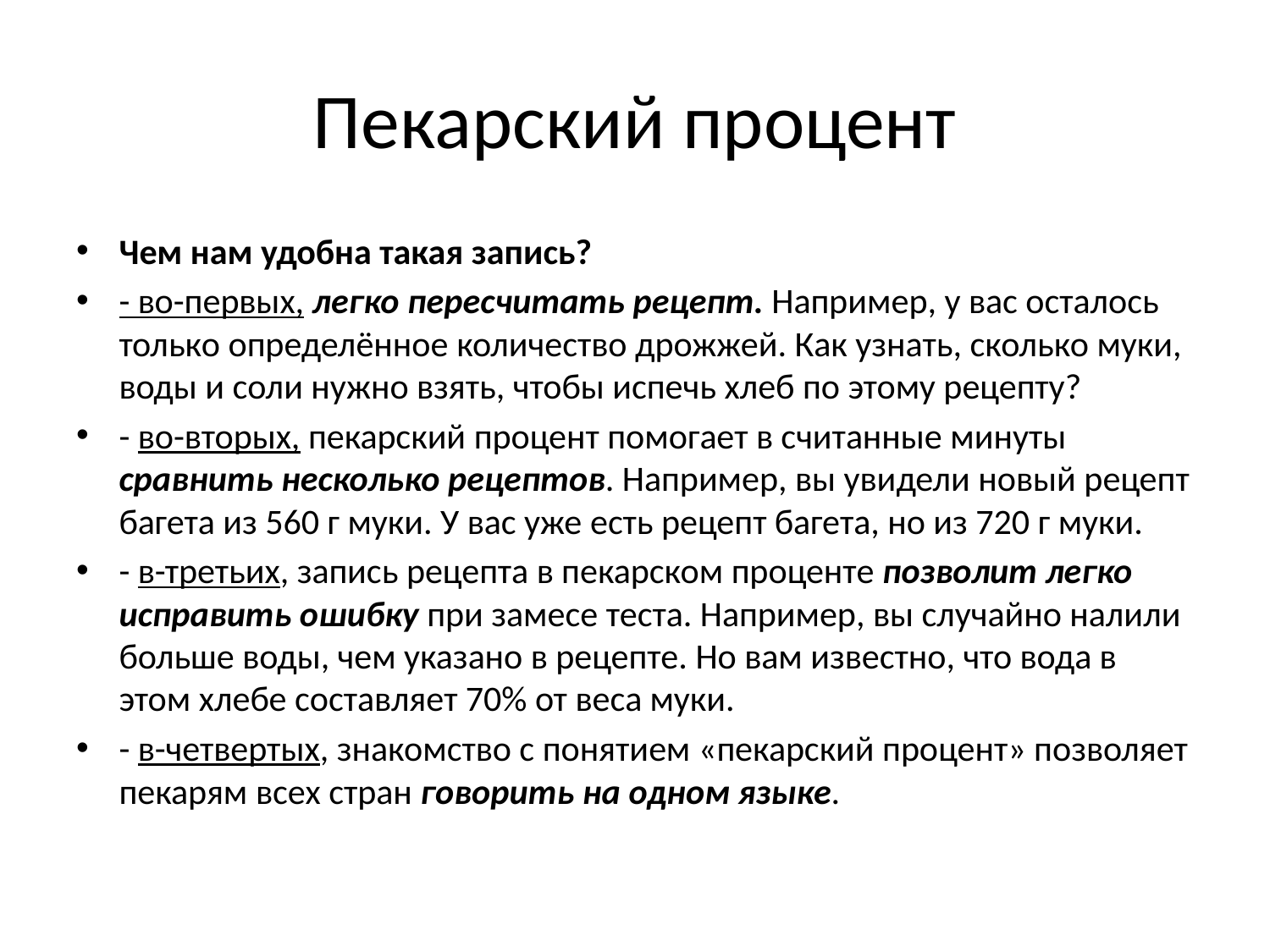

# Пекарский процент
Чем нам удобна такая запись?
- во-первых, легко пересчитать рецепт. Например, у вас осталось только определённое количество дрожжей. Как узнать, сколько муки, воды и соли нужно взять, чтобы испечь хлеб по этому рецепту?
- во-вторых, пекарский процент помогает в считанные минуты сравнить несколько рецептов. Например, вы увидели новый рецепт багета из 560 г муки. У вас уже есть рецепт багета, но из 720 г муки.
- в-третьих, запись рецепта в пекарском проценте позволит легко исправить ошибку при замесе теста. Например, вы случайно налили больше воды, чем указано в рецепте. Но вам известно, что вода в этом хлебе составляет 70% от веса муки.
- в-четвертых, знакомство с понятием «пекарский процент» позволяет пекарям всех стран говорить на одном языке.